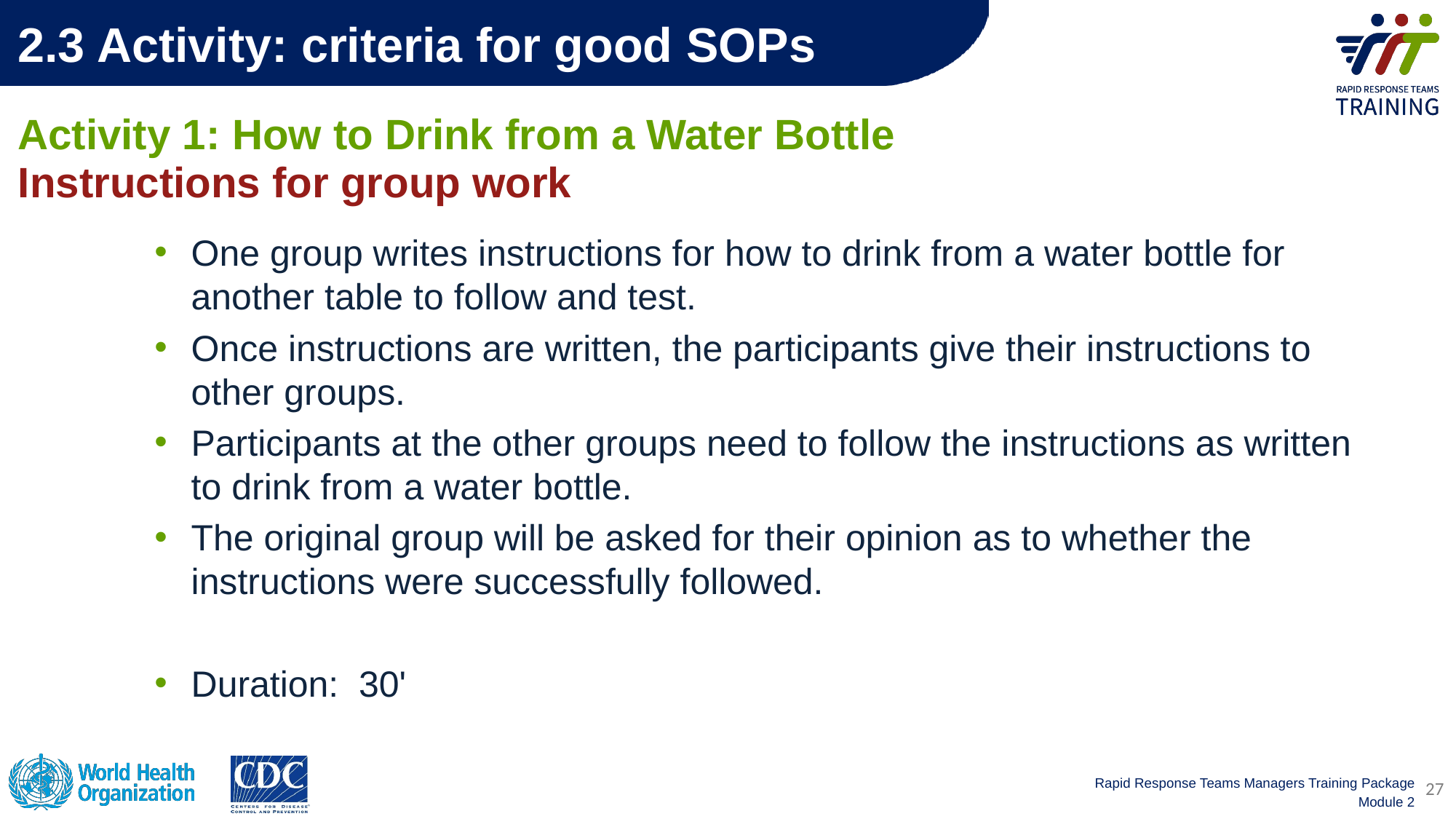

2.3 Activity: criteria for good SOPs
Activity 1: How to Drink from a Water Bottle
# Instructions for group work

One group writes instructions for how to drink from a water bottle for another table to follow and test.
Once instructions are written, the participants give their instructions to other groups.
Participants at the other groups need to follow the instructions as written to drink from a water bottle.
The original group will be asked for their opinion as to whether the instructions were successfully followed.

Duration:  30'

27